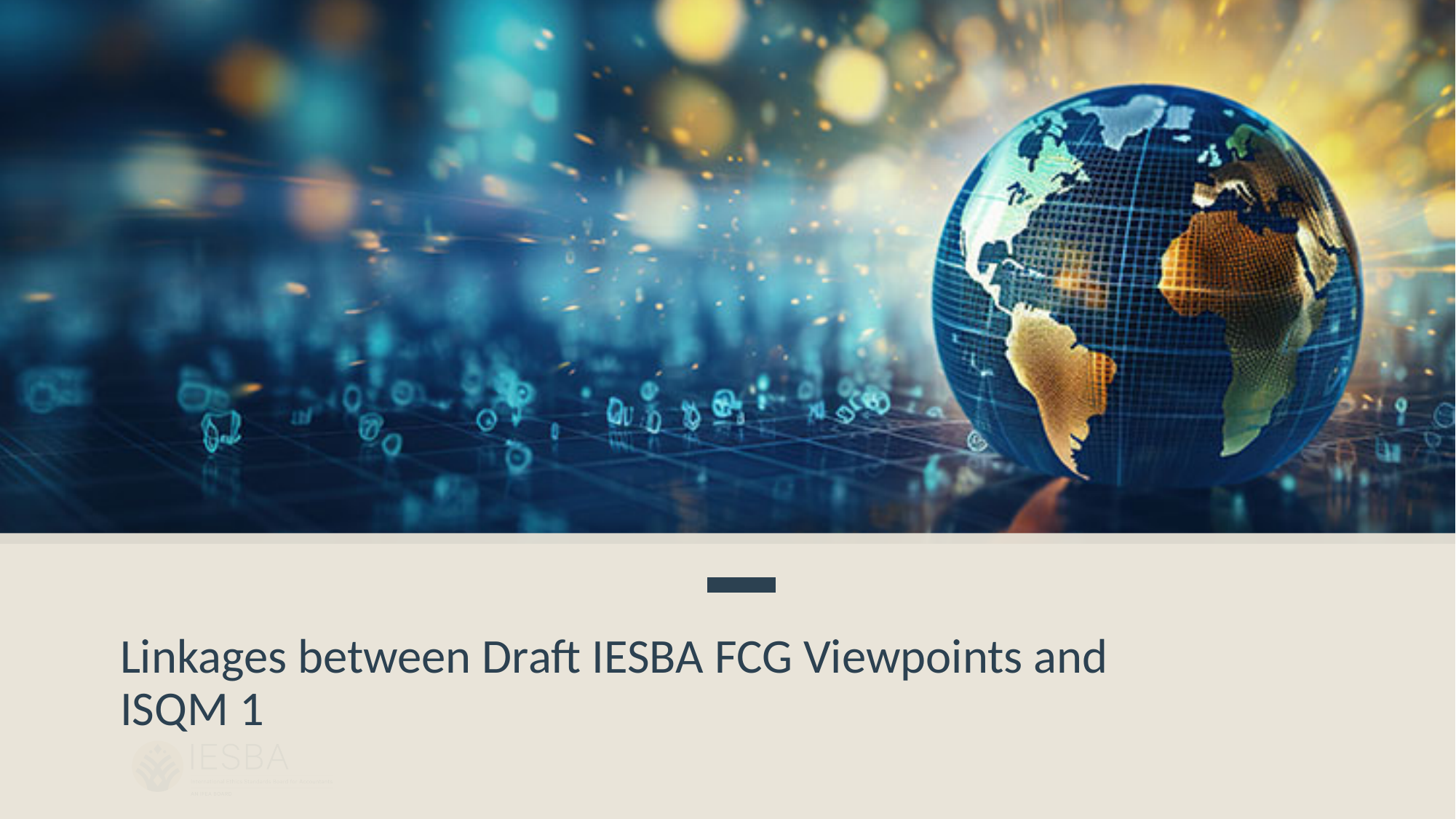

# Linkages between Draft IESBA FCG Viewpoints and ISQM 1